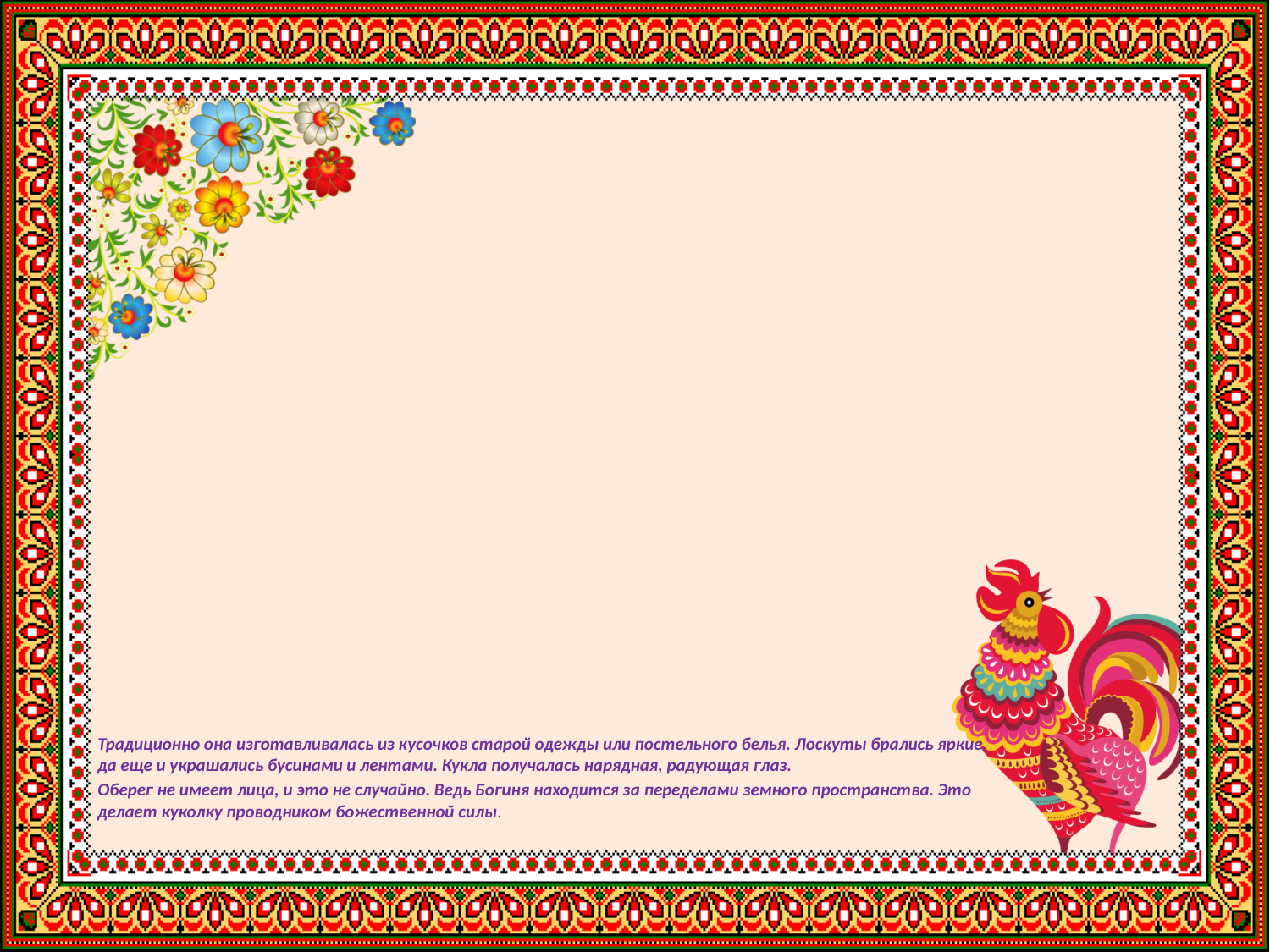

#
Традиционно она изготавливалась из кусочков старой одежды или постельного белья. Лоскуты брались яркие, да еще и украшались бусинами и лентами. Кукла получалась нарядная, радующая глаз.
Оберег не имеет лица, и это не случайно. Ведь Богиня находится за переделами земного пространства. Это делает куколку проводником божественной силы.